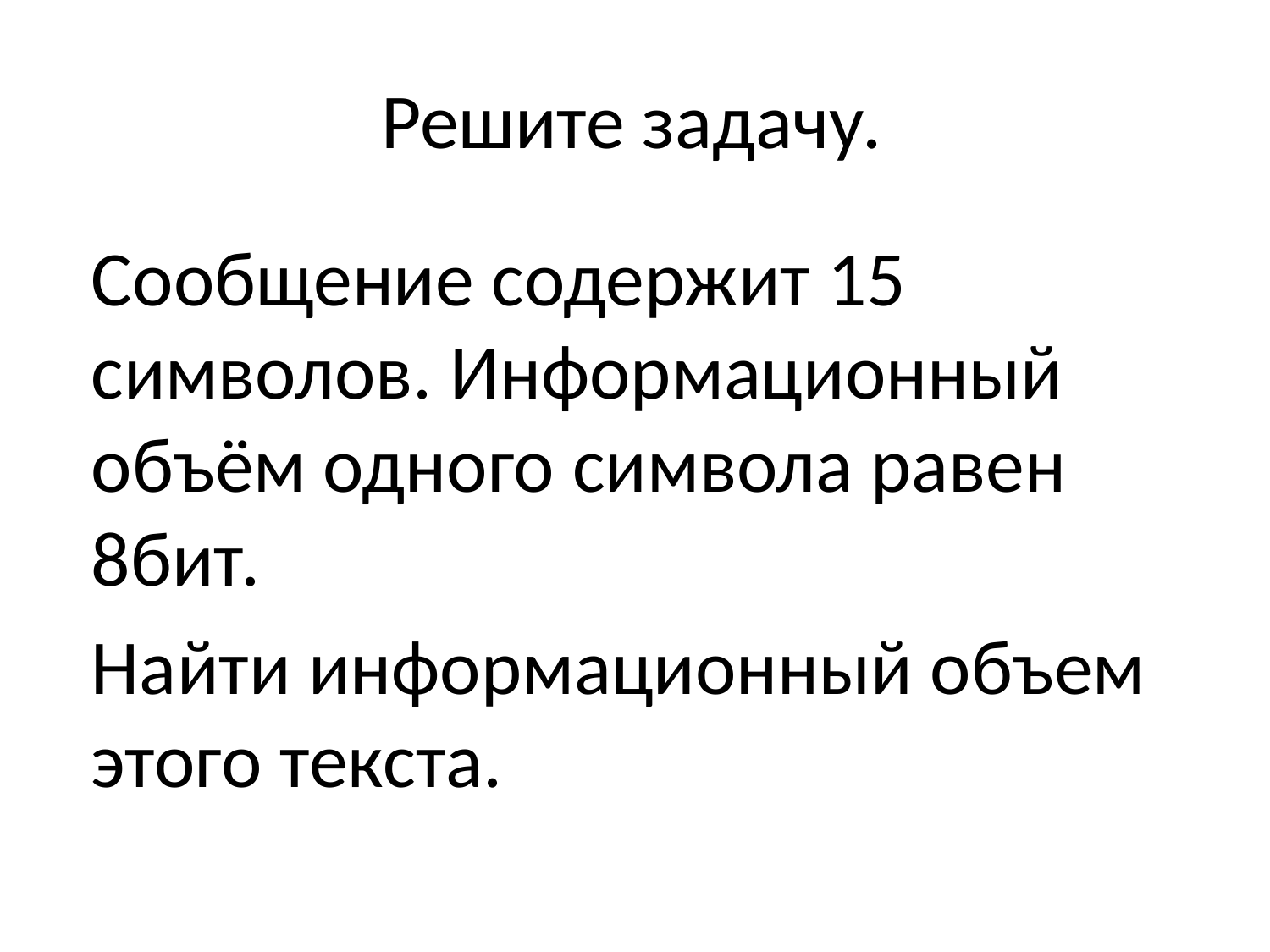

# Решите задачу.
Сообщение содержит 15 символов. Информационный объём одного символа равен 8бит.
Найти информационный объем этого текста.